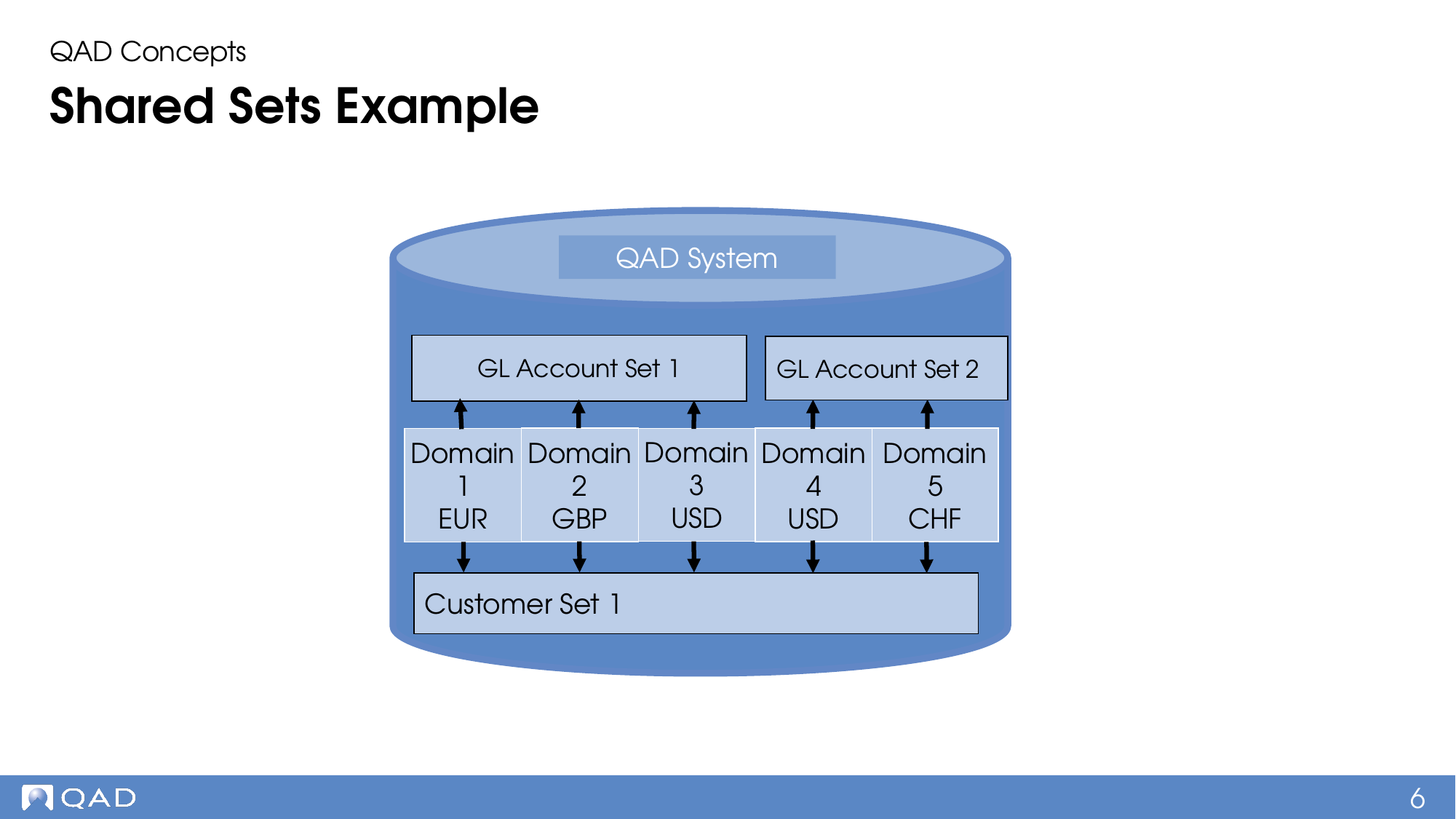

QAD Concepts
# Shared Sets Example

QAD EE System
QAD System
GL Account Set 1
GL Account Set 2

Domain
2
GBP
Domain
4
USD
Domain
5
CHF
Domain
1
EUR
Domain
3
USD

Customer Set 1
6